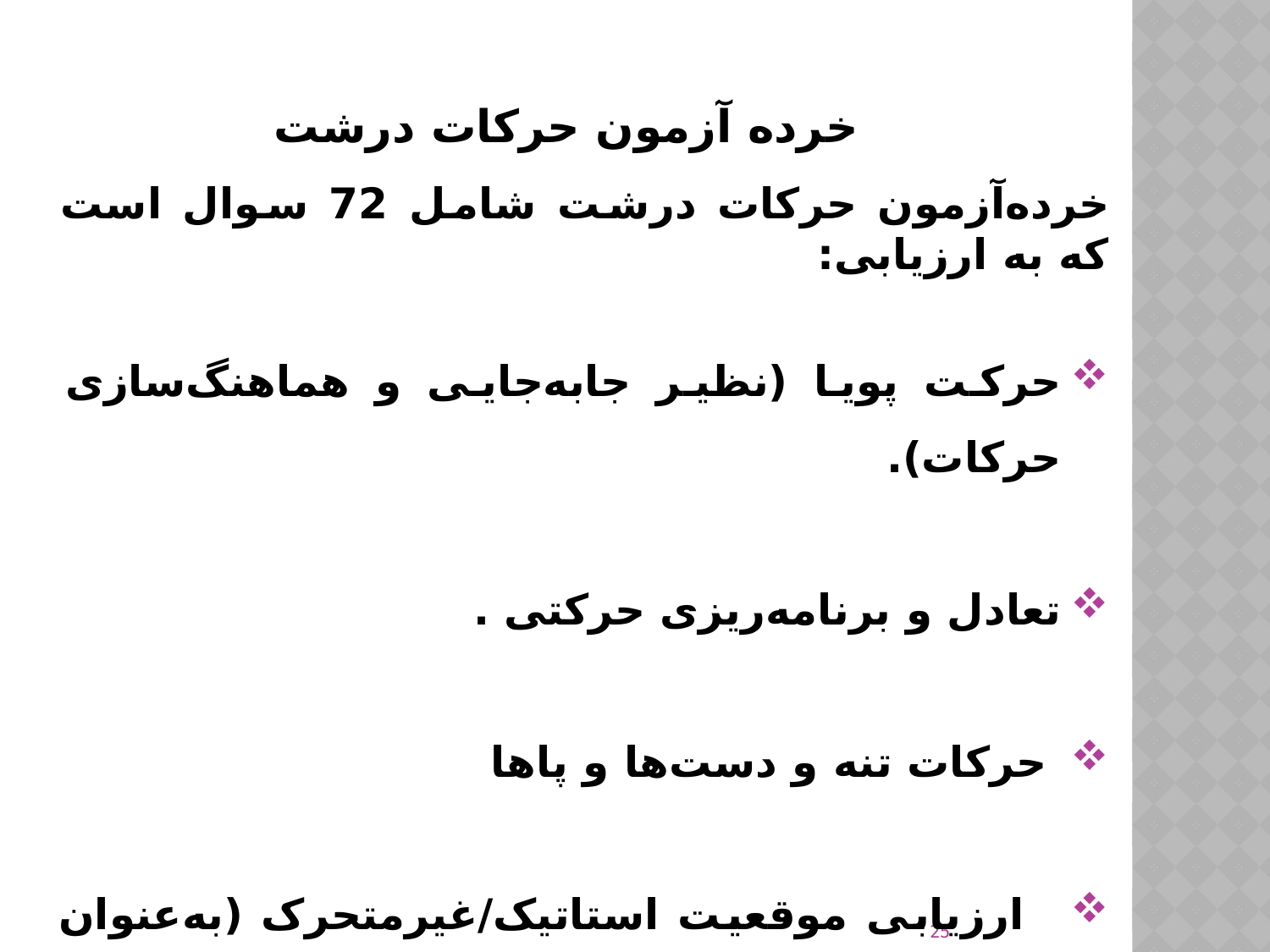

# خرده آزمون حرکات درشت

خرده‌آزمون حرکات درشت شامل 72 سوال است که به ارزیابی:

حرکت پویا (نظیر جابه‌جایى و هماهنگ‌سازى حرکات).

تعادل و برنامه‌ریزی حرکتی .

 حرکات تنه و دست‌ها‌ و پاها

  ارزیابی موقعیت استاتیک/غیرمتحرک (به‌عنوان مثال، وضعیت نشسته یا ایستاده)

25